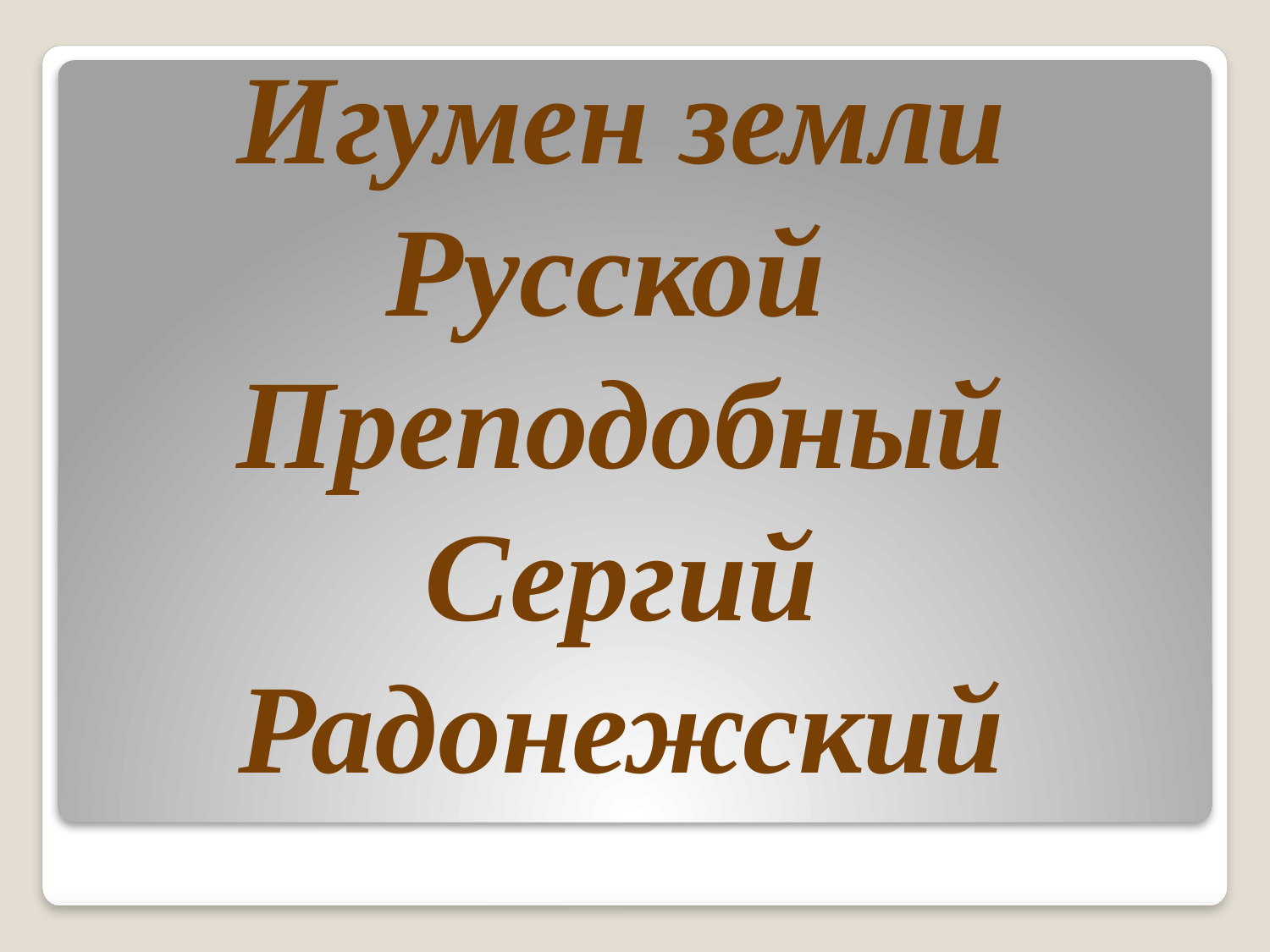

# Игумен земли Русской Преподобный Сергий Радонежский